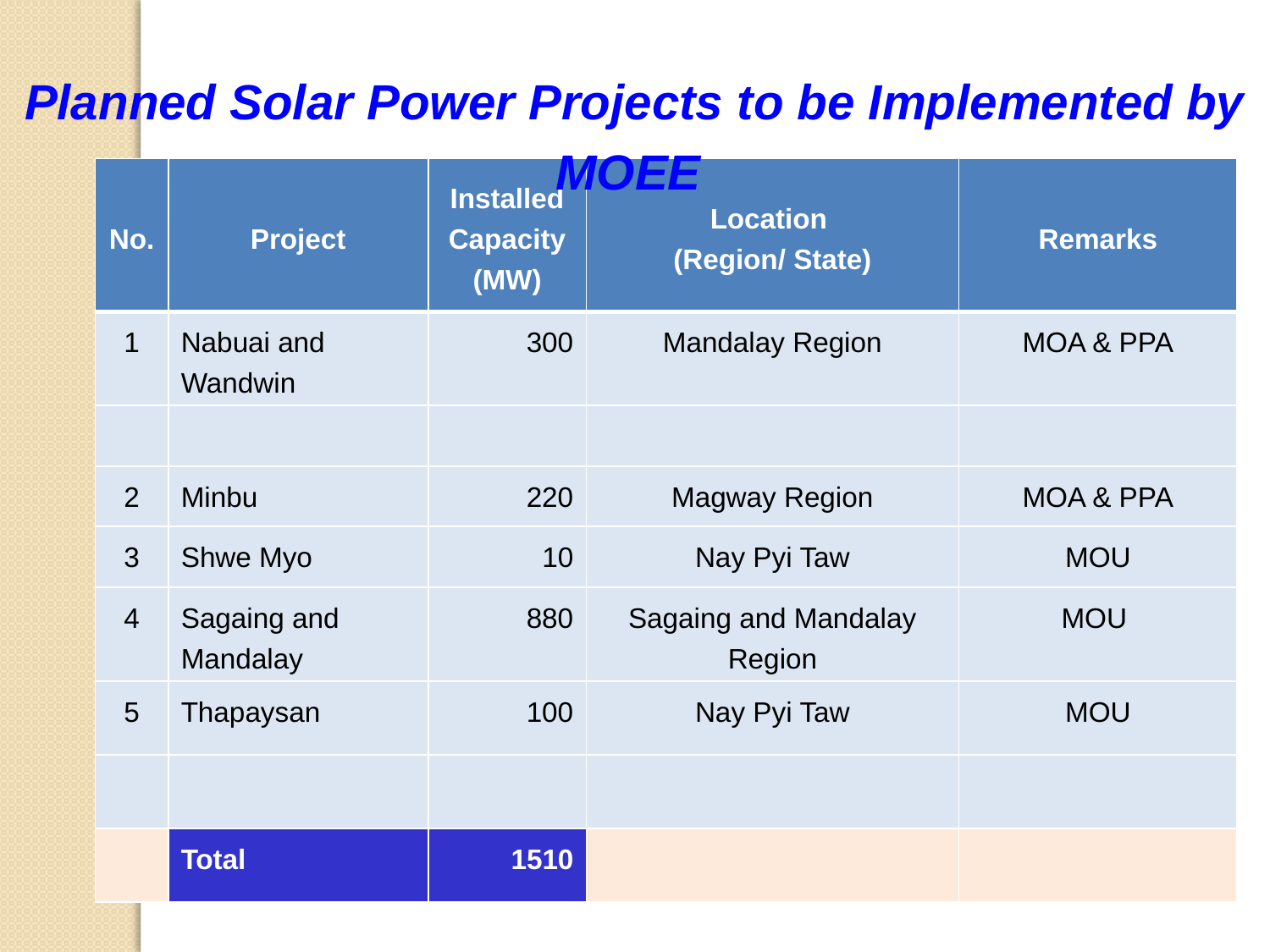

Planned Solar Power Projects to be Implemented by MOEE
| No. | Project | Installed Capacity (MW) | Location (Region/ State) | Remarks |
| --- | --- | --- | --- | --- |
| 1 | Nabuai and Wandwin | 300 | Mandalay Region | MOA & PPA |
|  |  |  |  |  |
| 2 | Minbu | 220 | Magway Region | MOA & PPA |
| 3 | Shwe Myo | 10 | Nay Pyi Taw | MOU |
| 4 | Sagaing and Mandalay | 880 | Sagaing and Mandalay Region | MOU |
| 5 | Thapaysan | 100 | Nay Pyi Taw | MOU |
|  |  |  |  |  |
|  | Total | 1510 |  |  |